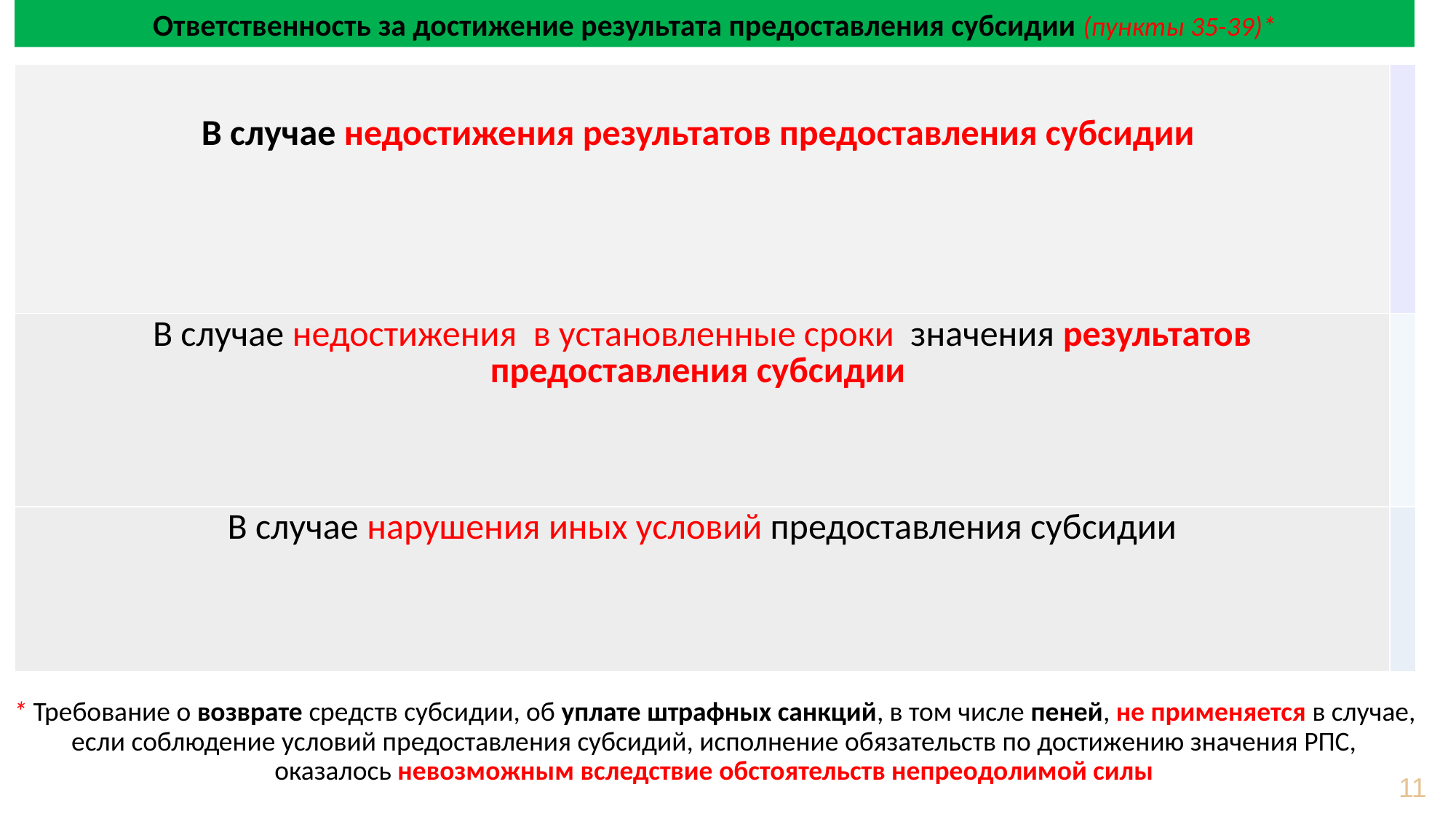

Ответственность за достижение результата предоставления субсидии (пункты 35-39)*
| В случае недостижения результатов предоставления субсидии |  |
| --- | --- |
| В случае недостижения в установленные сроки значения результатов предоставления субсидии |  |
| В случае нарушения иных условий предоставления субсидии |  |
* Требование о возврате средств субсидии, об уплате штрафных санкций, в том числе пеней, не применяется в случае, если соблюдение условий предоставления субсидий, исполнение обязательств по достижению значения РПС, оказалось невозможным вследствие обстоятельств непреодолимой силы
11